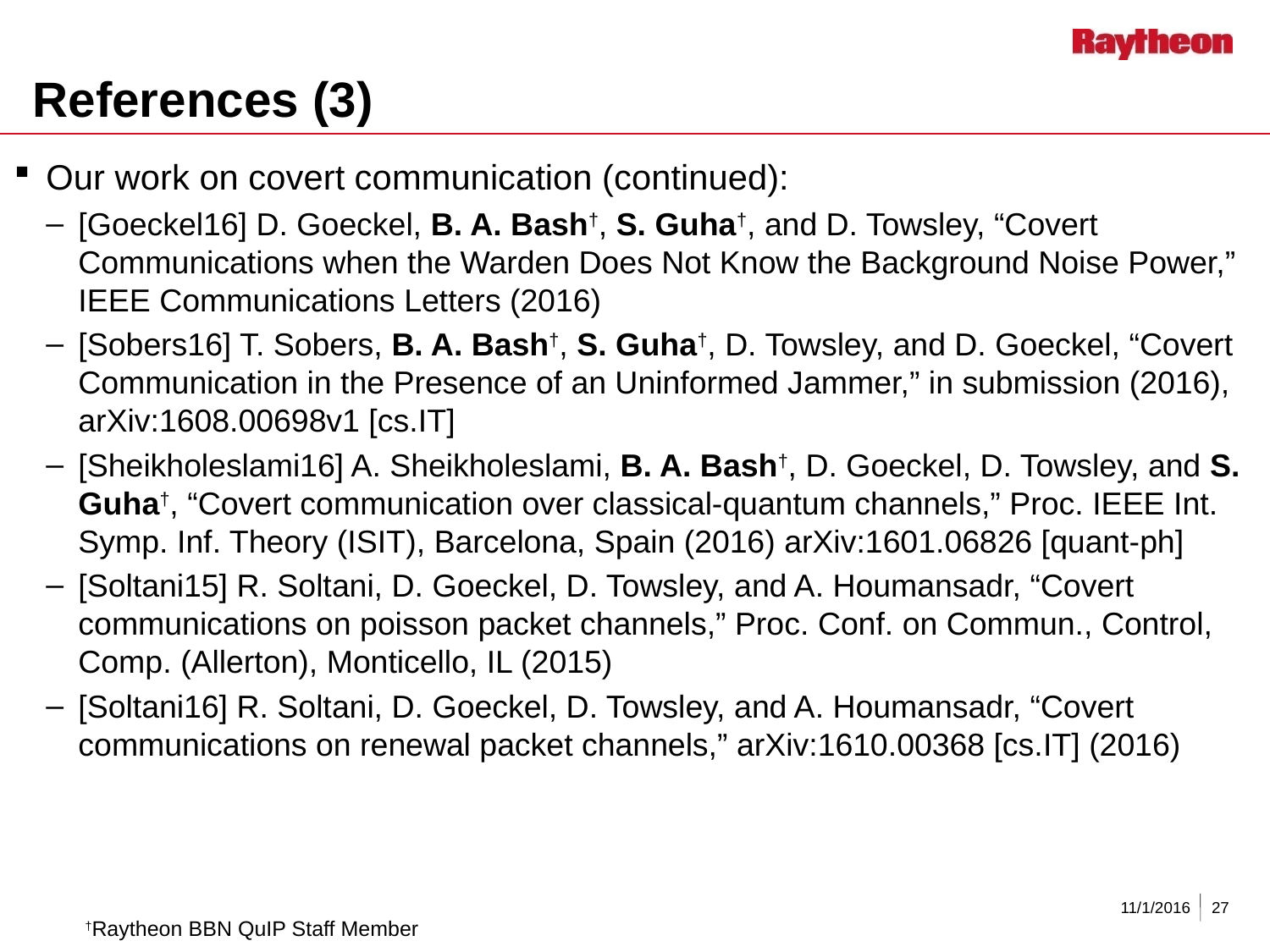

# References (3)
Our work on covert communication (continued):
[Goeckel16] D. Goeckel, B. A. Bash†, S. Guha†, and D. Towsley, “Covert Communications when the Warden Does Not Know the Background Noise Power,” IEEE Communications Letters (2016)
[Sobers16] T. Sobers, B. A. Bash†, S. Guha†, D. Towsley, and D. Goeckel, “Covert Communication in the Presence of an Uninformed Jammer,” in submission (2016), arXiv:1608.00698v1 [cs.IT]
[Sheikholeslami16] A. Sheikholeslami, B. A. Bash†, D. Goeckel, D. Towsley, and S. Guha†, “Covert communication over classical-quantum channels,” Proc. IEEE Int. Symp. Inf. Theory (ISIT), Barcelona, Spain (2016) arXiv:1601.06826 [quant-ph]
[Soltani15] R. Soltani, D. Goeckel, D. Towsley, and A. Houmansadr, “Covert communications on poisson packet channels,” Proc. Conf. on Commun., Control, Comp. (Allerton), Monticello, IL (2015)
[Soltani16] R. Soltani, D. Goeckel, D. Towsley, and A. Houmansadr, “Covert communications on renewal packet channels,” arXiv:1610.00368 [cs.IT] (2016)
11/1/2016
27
†Raytheon BBN QuIP Staff Member